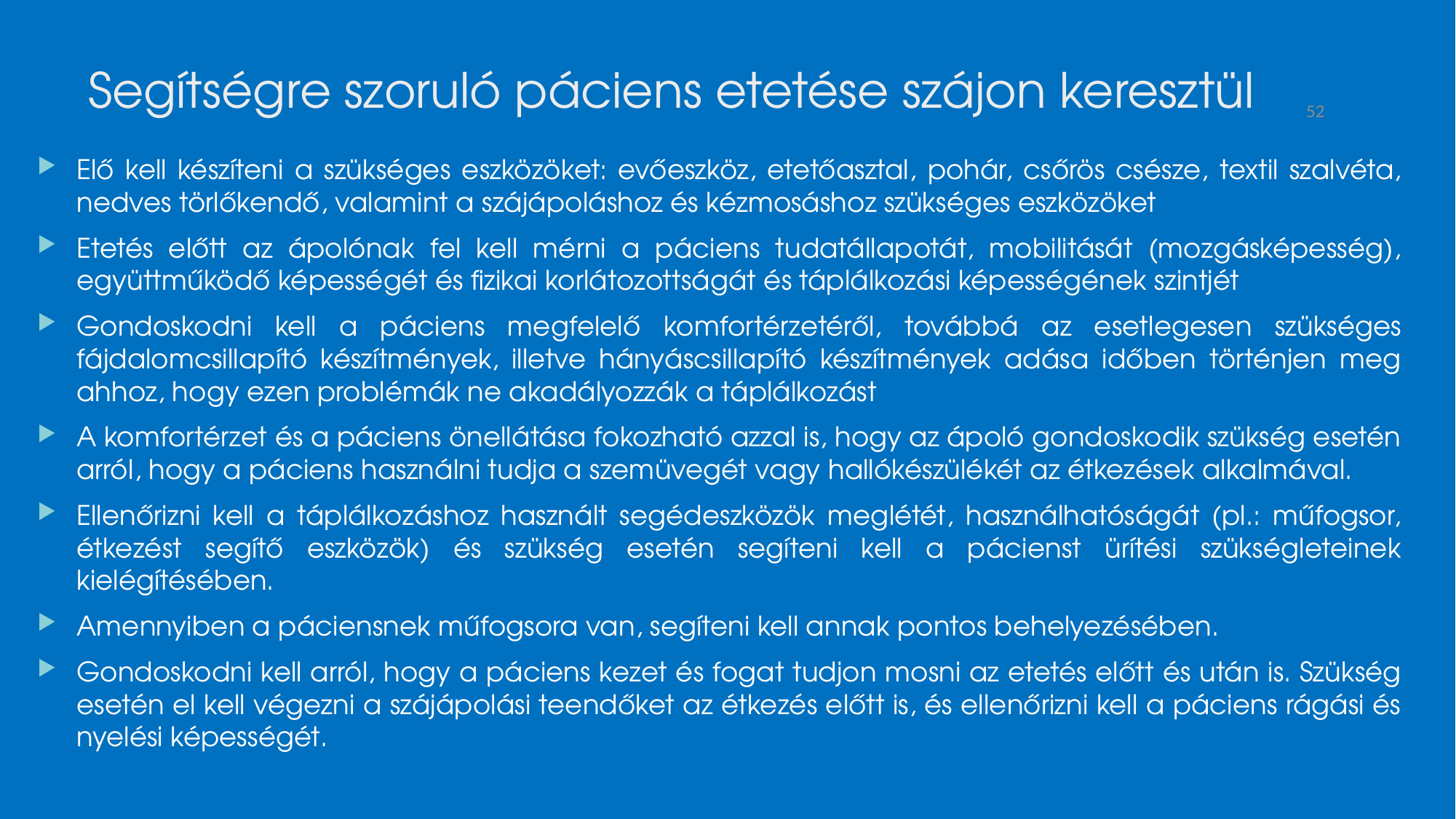

52
# Segítségre szoruló páciens etetése szájon keresztül
Elő kell készíteni a szükséges eszközöket: evőeszköz, etetőasztal, pohár, csőrös csésze, textil szalvéta, nedves törlőkendő, valamint a szájápoláshoz és kézmosáshoz szükséges eszközöket
Etetés előtt az ápolónak fel kell mérni a páciens tudatállapotát, mobilitását (mozgásképesség), együttműködő képességét és fizikai korlátozottságát és táplálkozási képességének szintjét
Gondoskodni kell a páciens megfelelő komfortérzetéről, továbbá az esetlegesen szükséges fájdalomcsillapító készítmények, illetve hányáscsillapító készítmények adása időben történjen meg ahhoz, hogy ezen problémák ne akadályozzák a táplálkozást
A komfortérzet és a páciens önellátása fokozható azzal is, hogy az ápoló gondoskodik szükség esetén arról, hogy a páciens használni tudja a szemüvegét vagy hallókészülékét az étkezések alkalmával.
Ellenőrizni kell a táplálkozáshoz használt segédeszközök meglétét, használhatóságát (pl.: műfogsor, étkezést segítő eszközök) és szükség esetén segíteni kell a pácienst ürítési szükségleteinek kielégítésében.
Amennyiben a páciensnek műfogsora van, segíteni kell annak pontos behelyezésében.
Gondoskodni kell arról, hogy a páciens kezet és fogat tudjon mosni az etetés előtt és után is. Szükség esetén el kell végezni a szájápolási teendőket az étkezés előtt is, és ellenőrizni kell a páciens rágási és nyelési képességét.